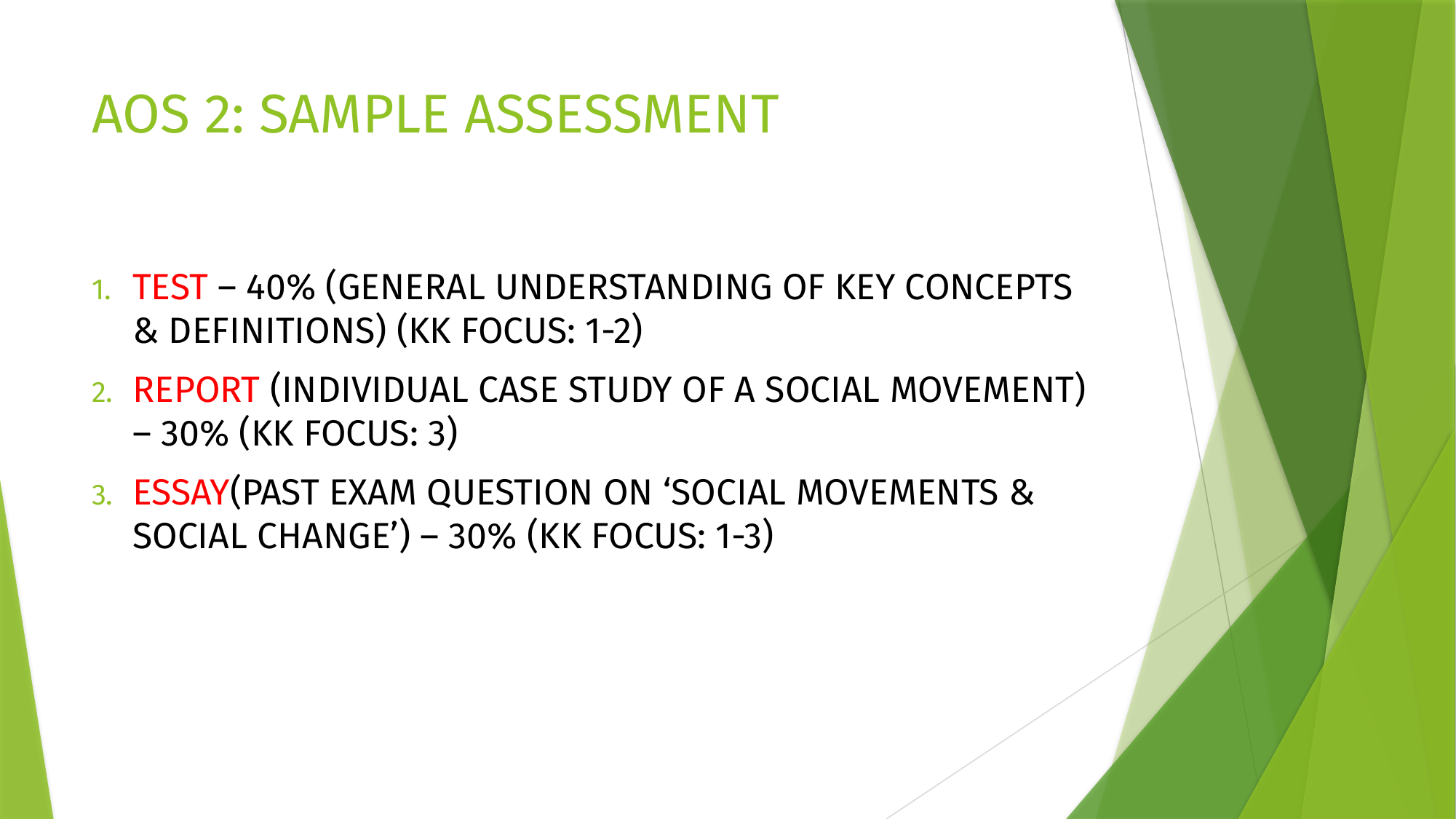

# AOS 2: SAMPLE ASSESSMENT
TEST – 40% (GENERAL UNDERSTANDING OF KEY CONCEPTS & DEFINITIONS) (KK FOCUS: 1-2)
REPORT (INDIVIDUAL CASE STUDY OF A SOCIAL MOVEMENT) – 30% (KK FOCUS: 3)
ESSAY(PAST EXAM QUESTION ON ‘SOCIAL MOVEMENTS & SOCIAL CHANGE’) – 30% (KK FOCUS: 1-3)